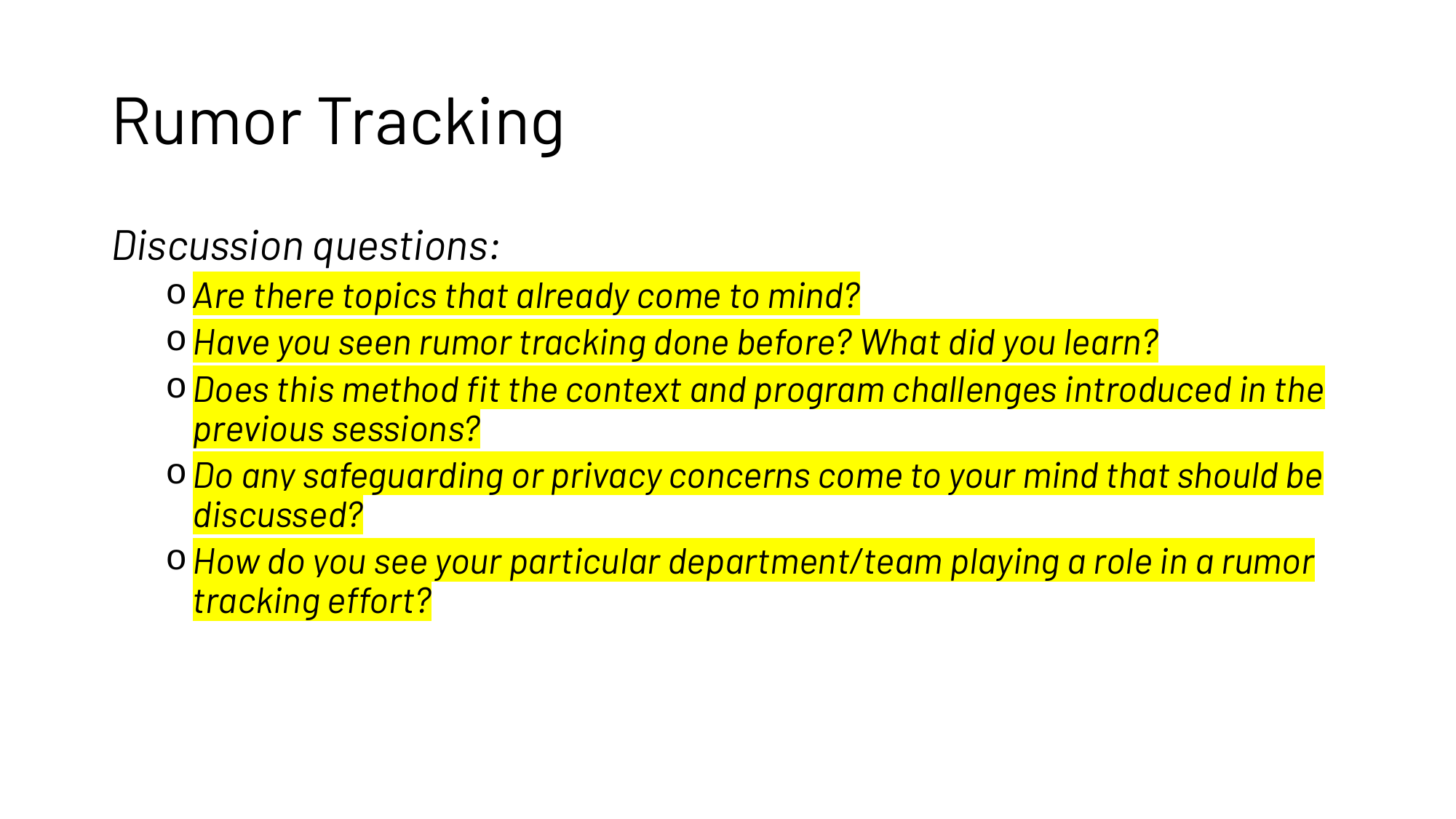

# Rumor Tracking
Discussion questions:
Are there topics that already come to mind?
Have you seen rumor tracking done before? What did you learn?
Does this method fit the context and program challenges introduced in the previous sessions?
Do any safeguarding or privacy concerns come to your mind that should be discussed?
How do you see your particular department/team playing a role in a rumor tracking effort?